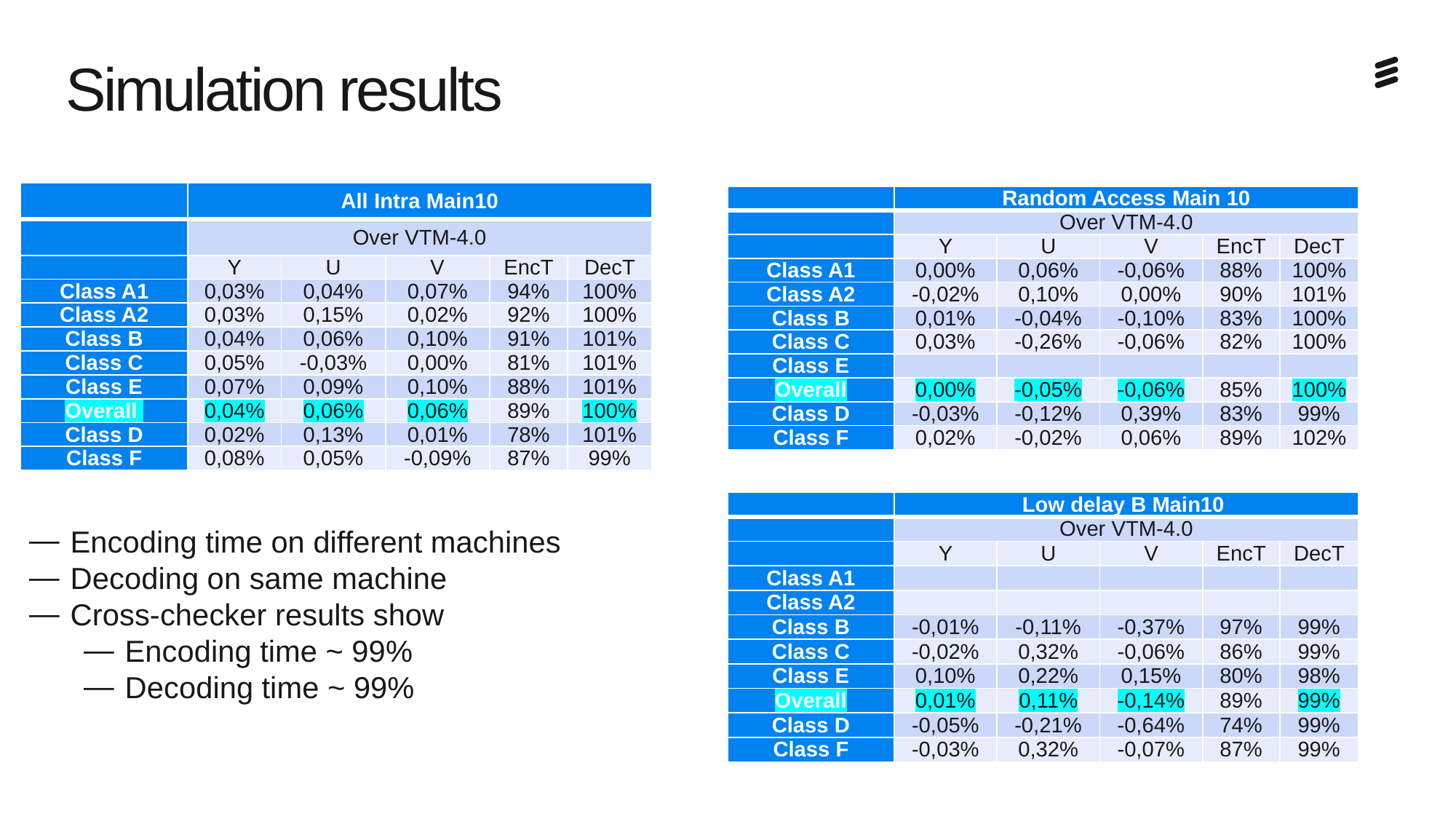

# Simulation results
|  | All Intra Main10 |  |  |  |  |
| --- | --- | --- | --- | --- | --- |
|  | Over VTM-4.0 |  |  |  |  |
|  | Y | U | V | EncT | DecT |
| Class A1 | 0,03% | 0,04% | 0,07% | 94% | 100% |
| Class A2 | 0,03% | 0,15% | 0,02% | 92% | 100% |
| Class B | 0,04% | 0,06% | 0,10% | 91% | 101% |
| Class C | 0,05% | -0,03% | 0,00% | 81% | 101% |
| Class E | 0,07% | 0,09% | 0,10% | 88% | 101% |
| Overall | 0,04% | 0,06% | 0,06% | 89% | 100% |
| Class D | 0,02% | 0,13% | 0,01% | 78% | 101% |
| Class F | 0,08% | 0,05% | -0,09% | 87% | 99% |
|  | Random Access Main 10 |  |  |  |  |
| --- | --- | --- | --- | --- | --- |
|  | Over VTM-4.0 |  |  |  |  |
|  | Y | U | V | EncT | DecT |
| Class A1 | 0,00% | 0,06% | -0,06% | 88% | 100% |
| Class A2 | -0,02% | 0,10% | 0,00% | 90% | 101% |
| Class B | 0,01% | -0,04% | -0,10% | 83% | 100% |
| Class C | 0,03% | -0,26% | -0,06% | 82% | 100% |
| Class E |  |  |  |  |  |
| Overall | 0,00% | -0,05% | -0,06% | 85% | 100% |
| Class D | -0,03% | -0,12% | 0,39% | 83% | 99% |
| Class F | 0,02% | -0,02% | 0,06% | 89% | 102% |
|  | Low delay B Main10 |  |  |  |  |
| --- | --- | --- | --- | --- | --- |
|  | Over VTM-4.0 |  |  |  |  |
|  | Y | U | V | EncT | DecT |
| Class A1 |  |  |  |  |  |
| Class A2 |  |  |  |  |  |
| Class B | -0,01% | -0,11% | -0,37% | 97% | 99% |
| Class C | -0,02% | 0,32% | -0,06% | 86% | 99% |
| Class E | 0,10% | 0,22% | 0,15% | 80% | 98% |
| Overall | 0,01% | 0,11% | -0,14% | 89% | 99% |
| Class D | -0,05% | -0,21% | -0,64% | 74% | 99% |
| Class F | -0,03% | 0,32% | -0,07% | 87% | 99% |
Encoding time on different machines
Decoding on same machine
Cross-checker results show
Encoding time ~ 99%
Decoding time ~ 99%